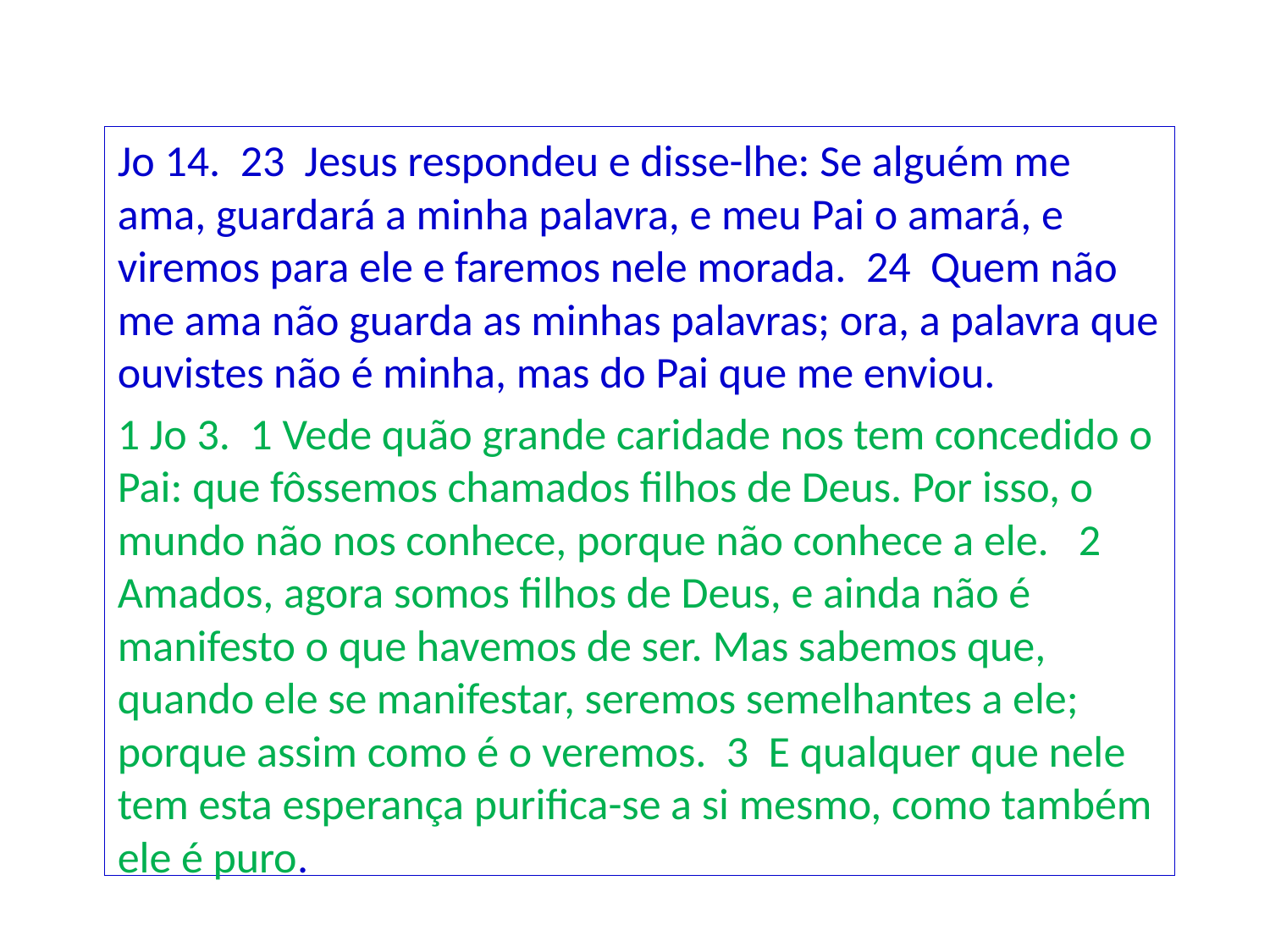

Jo 14.  23  Jesus respondeu e disse-lhe: Se alguém me ama, guardará a minha palavra, e meu Pai o amará, e viremos para ele e faremos nele morada.  24  Quem não me ama não guarda as minhas palavras; ora, a palavra que ouvistes não é minha, mas do Pai que me enviou.
1 Jo 3.  1 Vede quão grande caridade nos tem concedido o Pai: que fôssemos chamados filhos de Deus. Por isso, o mundo não nos conhece, porque não conhece a ele.   2  Amados, agora somos filhos de Deus, e ainda não é manifesto o que havemos de ser. Mas sabemos que, quando ele se manifestar, seremos semelhantes a ele; porque assim como é o veremos.  3  E qualquer que nele tem esta esperança purifica-se a si mesmo, como também ele é puro.